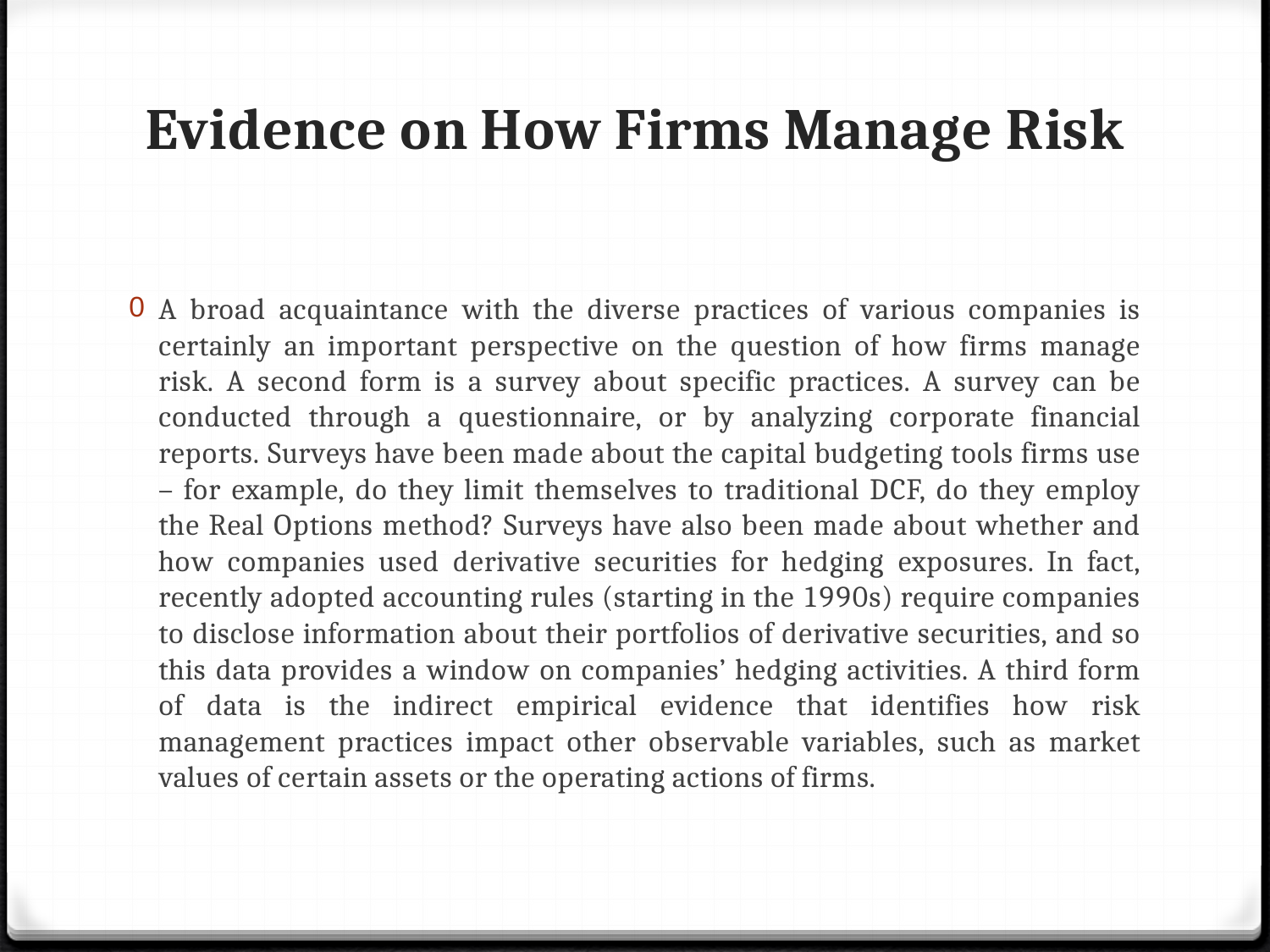

# Evidence on How Firms Manage Risk
A broad acquaintance with the diverse practices of various companies is certainly an important perspective on the question of how firms manage risk. A second form is a survey about specific practices. A survey can be conducted through a questionnaire, or by analyzing corporate financial reports. Surveys have been made about the capital budgeting tools firms use – for example, do they limit themselves to traditional DCF, do they employ the Real Options method? Surveys have also been made about whether and how companies used derivative securities for hedging exposures. In fact, recently adopted accounting rules (starting in the 1990s) require companies to disclose information about their portfolios of derivative securities, and so this data provides a window on companies’ hedging activities. A third form of data is the indirect empirical evidence that identifies how risk management practices impact other observable variables, such as market values of certain assets or the operating actions of firms.